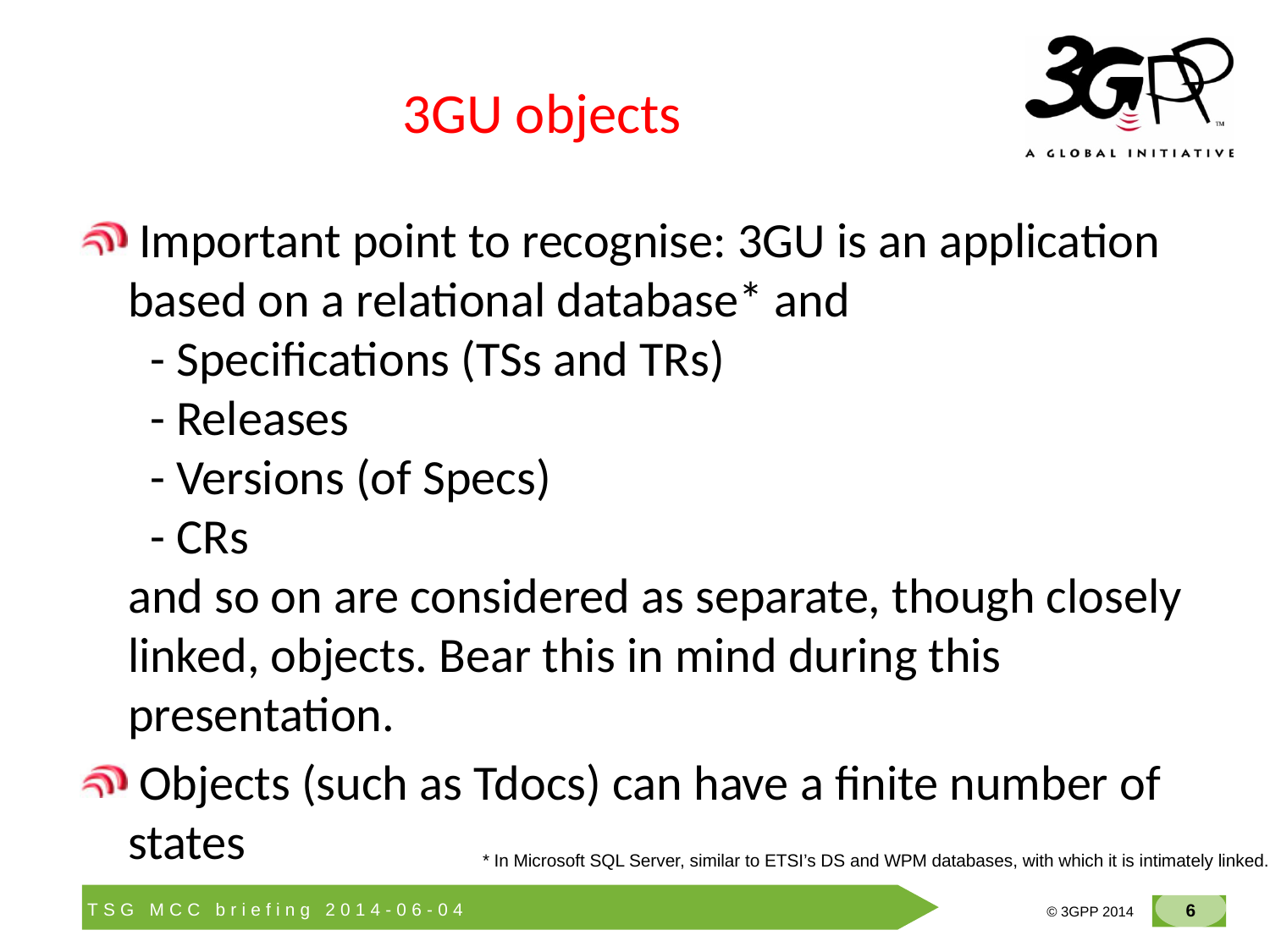

# 3GU objects
 Important point to recognise: 3GU is an application based on a relational database* and
  - Specifications (TSs and TRs)
  - Releases
  - Versions (of Specs)
  - CRs
and so on are considered as separate, though closely linked, objects. Bear this in mind during this presentation.
 Objects (such as Tdocs) can have a finite number of states
* In Microsoft SQL Server, similar to ETSI’s DS and WPM databases, with which it is intimately linked.